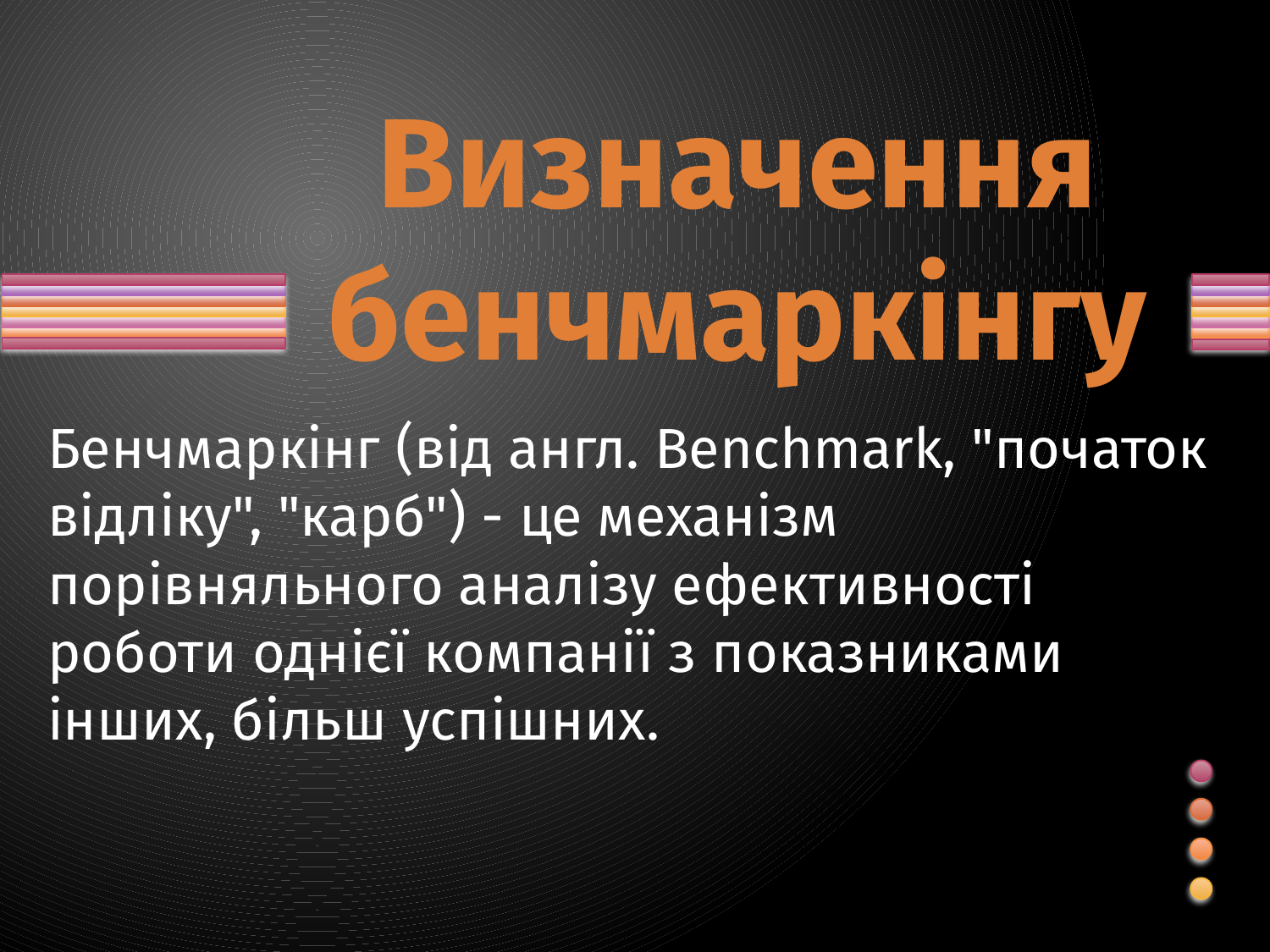

# Визначення бенчмаркінгу
Бенчмаркінг (від англ. Benchmark, "початок відліку", "карб") - це механізм порівняльного аналізу ефективності роботи однієї компанії з показниками інших, більш успішних.